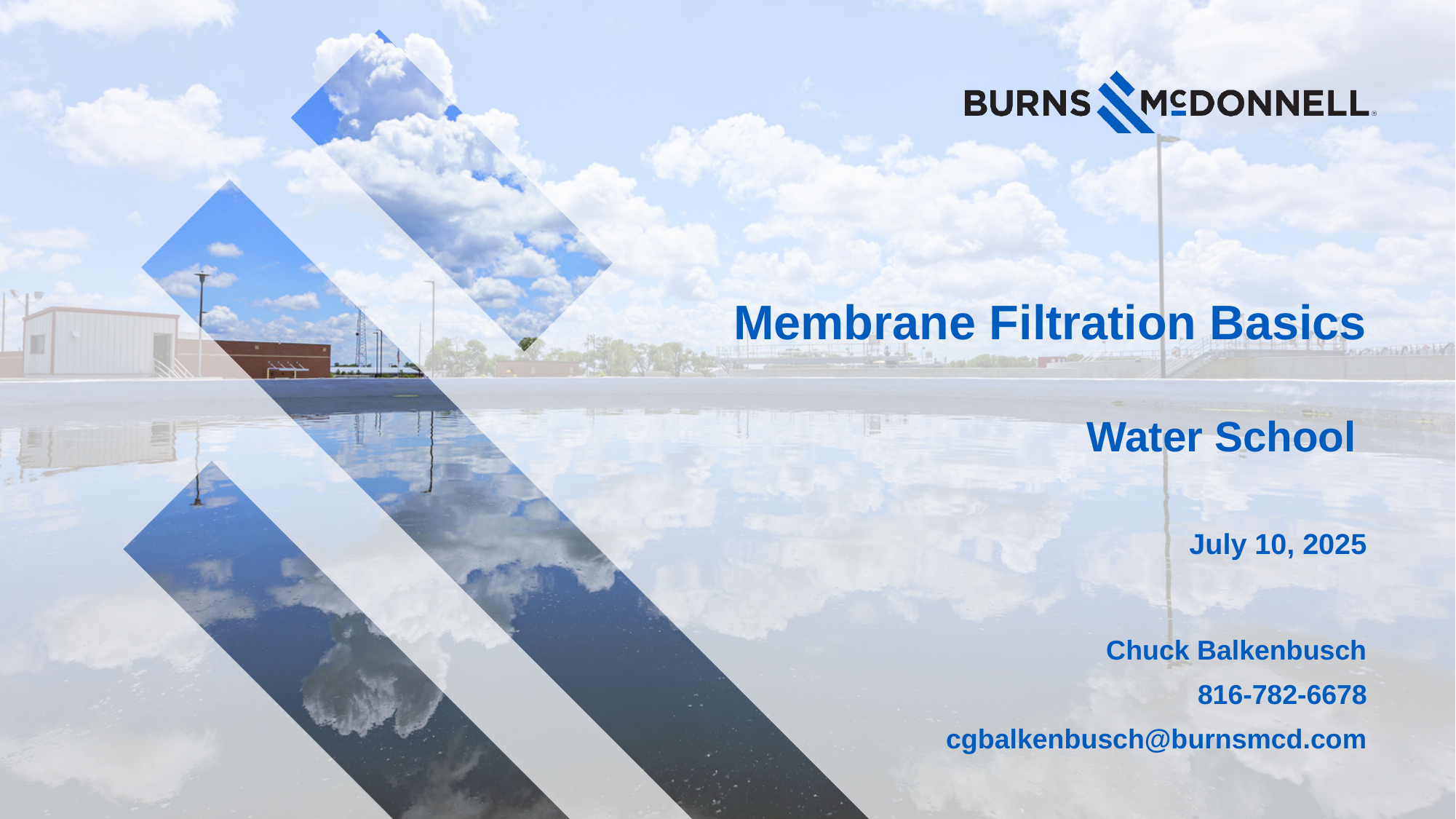

# Membrane Filtration Basics
Water School
July 10, 2025
Chuck Balkenbusch
816-782-6678
cgbalkenbusch@burnsmcd.com